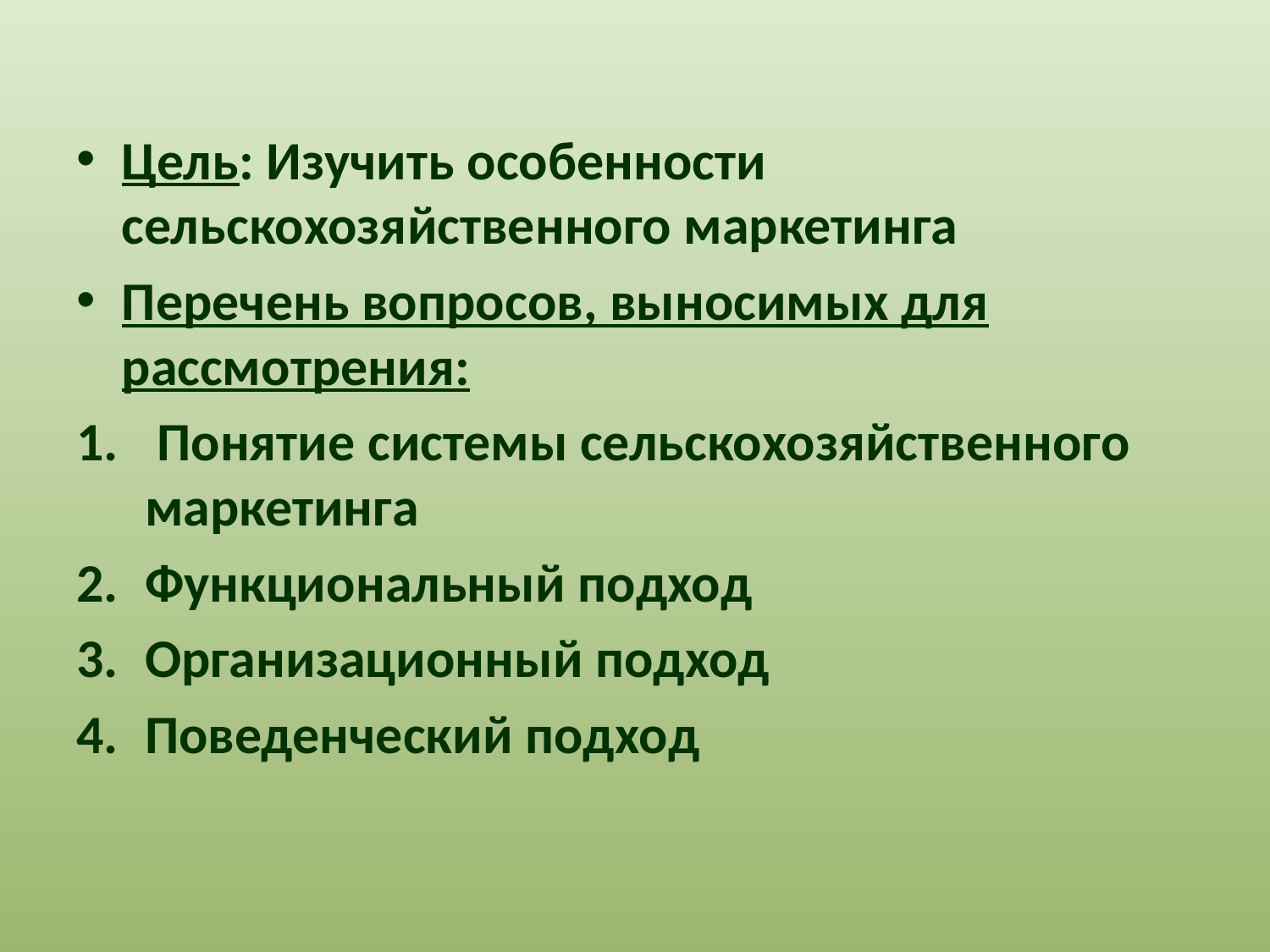

Цель: Изучить особенности сельскохозяйственного маркетинга
Перечень вопросов, выносимых для рассмотрения:
 Понятие системы сельскохозяйственного маркетинга
Функциональный подход
Организационный подход
Поведенческий подход